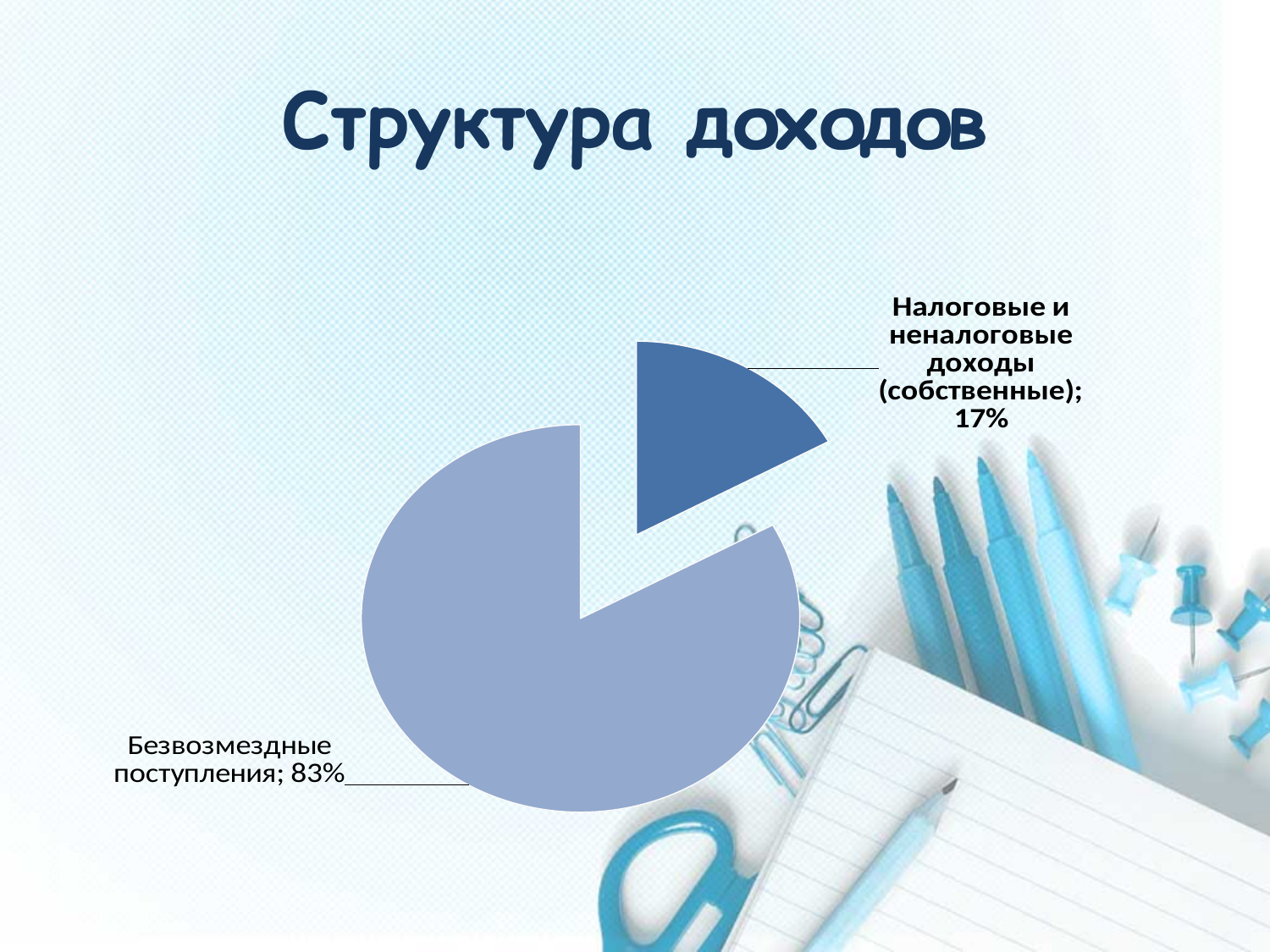

# Структура доходов

### Chart

| Category | Столбец1 |
|---|---|
| Налоговые и неналоговые доходы (собственные) | 0.17 |
| Безвозмездные поступления | 0.83 |